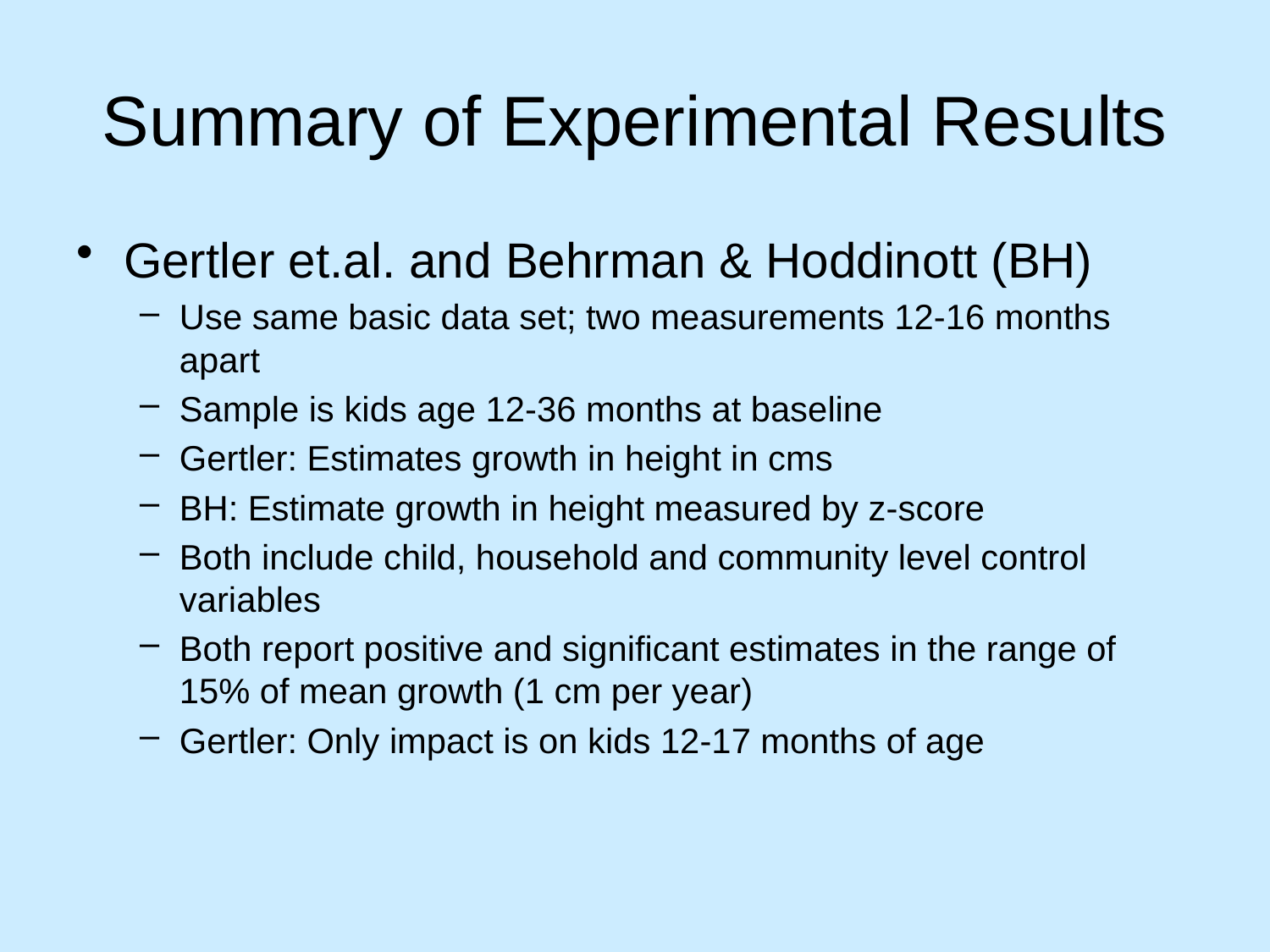

# Summary of Experimental Results
Gertler et.al. and Behrman & Hoddinott (BH)
Use same basic data set; two measurements 12-16 months apart
Sample is kids age 12-36 months at baseline
Gertler: Estimates growth in height in cms
BH: Estimate growth in height measured by z-score
Both include child, household and community level control variables
Both report positive and significant estimates in the range of 15% of mean growth (1 cm per year)
Gertler: Only impact is on kids 12-17 months of age